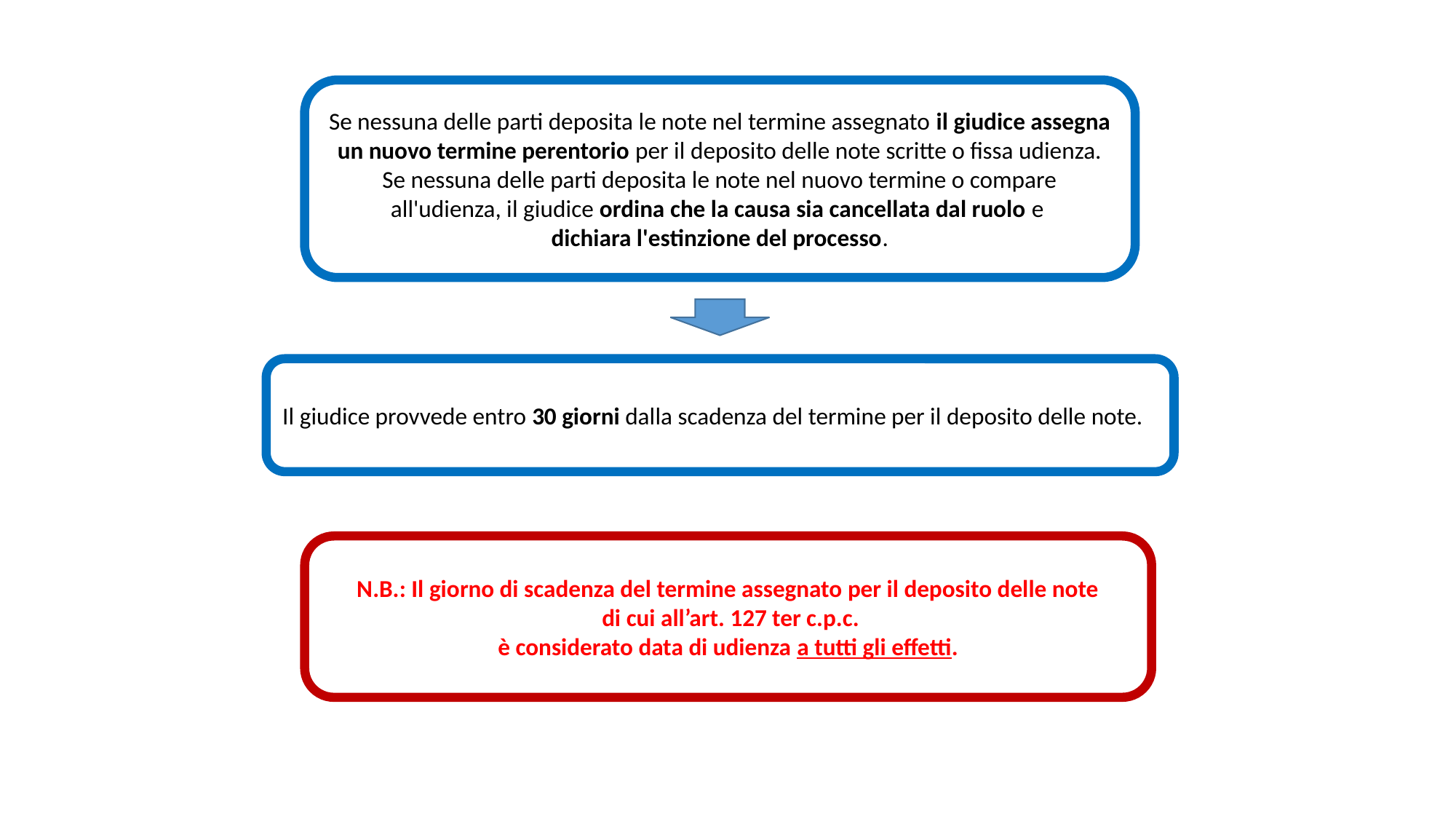

Se nessuna delle parti deposita le note nel termine assegnato il giudice assegna un nuovo termine perentorio per il deposito delle note scritte o fissa udienza. Se nessuna delle parti deposita le note nel nuovo termine o compare all'udienza, il giudice ordina che la causa sia cancellata dal ruolo e
dichiara l'estinzione del processo.

Il giudice provvede entro 30 giorni dalla scadenza del termine per il deposito delle note.
N.B.: Il giorno di scadenza del termine assegnato per il deposito delle note
 di cui all’art. 127 ter c.p.c.
è considerato data di udienza a tutti gli effetti.